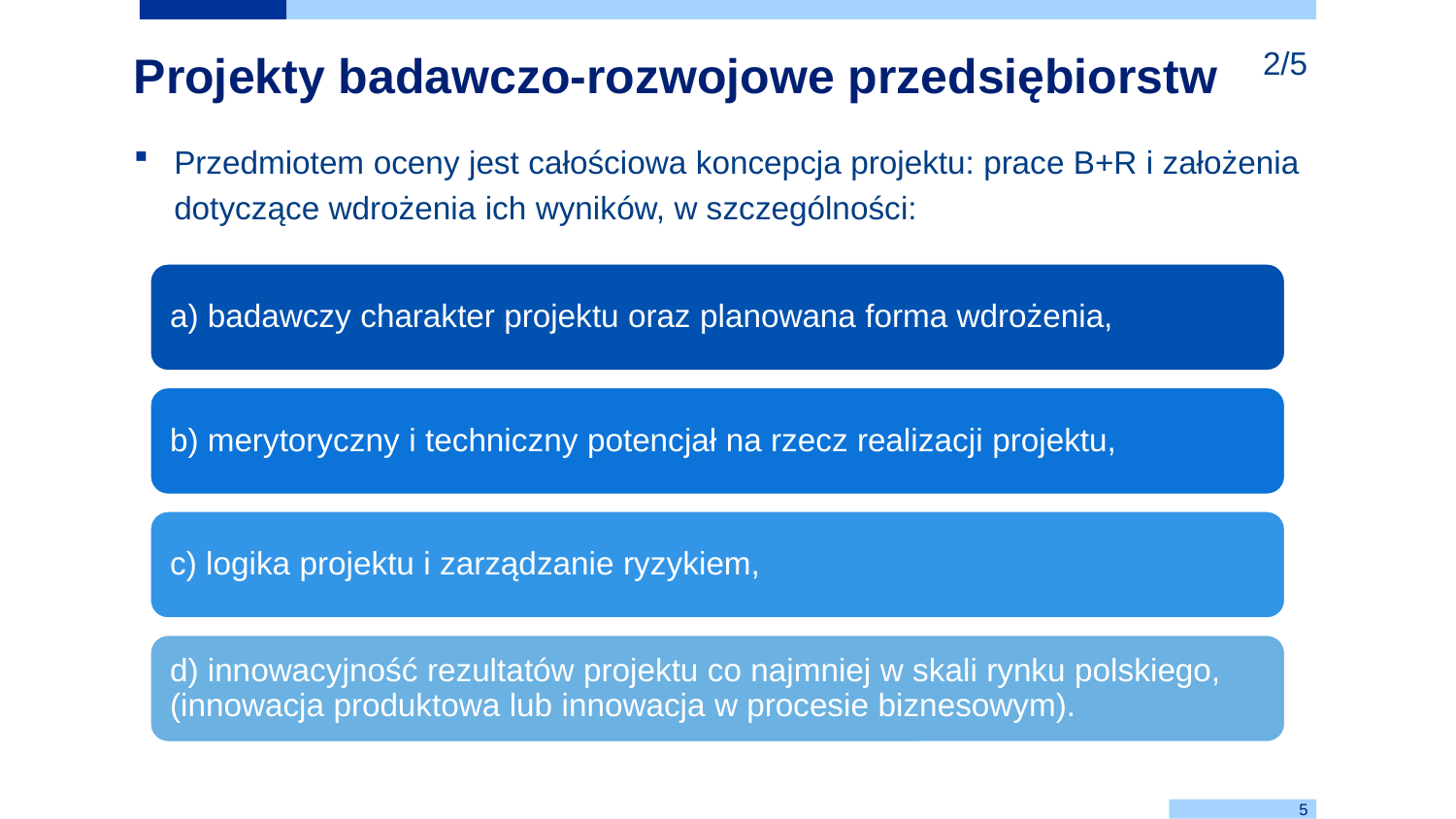

2/5
# Projekty badawczo-rozwojowe przedsiębiorstw
Przedmiotem oceny jest całościowa koncepcja projektu: prace B+R i założenia dotyczące wdrożenia ich wyników, w szczególności:
a) badawczy charakter projektu oraz planowana forma wdrożenia,
b) merytoryczny i techniczny potencjał na rzecz realizacji projektu,
c) logika projektu i zarządzanie ryzykiem,
d) innowacyjność rezultatów projektu co najmniej w skali rynku polskiego, (innowacja produktowa lub innowacja w procesie biznesowym).
5